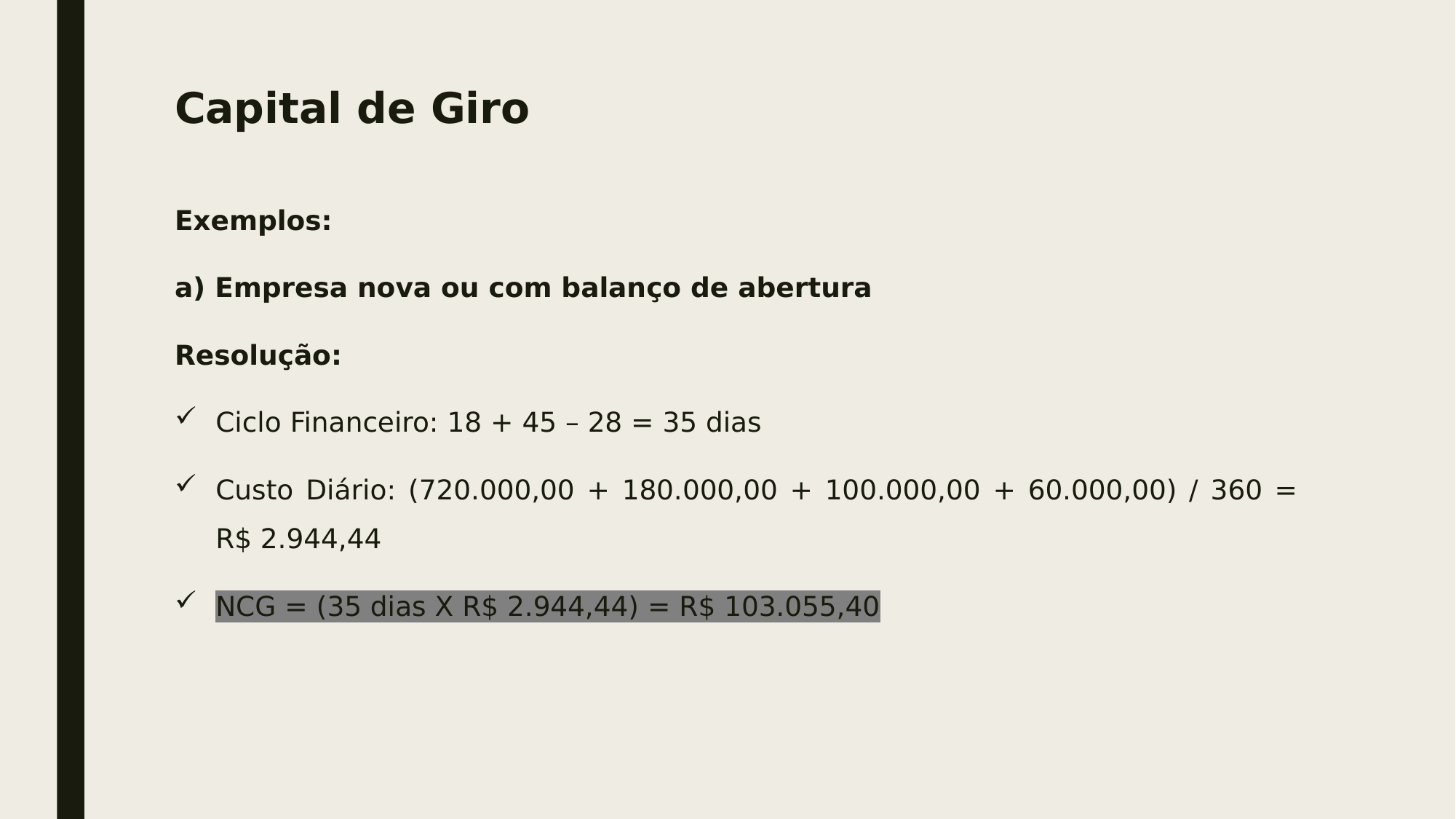

# Capital de Giro
Exemplos:
a) Empresa nova ou com balanço de abertura
Resolução:
Ciclo Financeiro: 18 + 45 – 28 = 35 dias
Custo Diário: (720.000,00 + 180.000,00 + 100.000,00 + 60.000,00) / 360 = R$ 2.944,44
NCG = (35 dias X R$ 2.944,44) = R$ 103.055,40